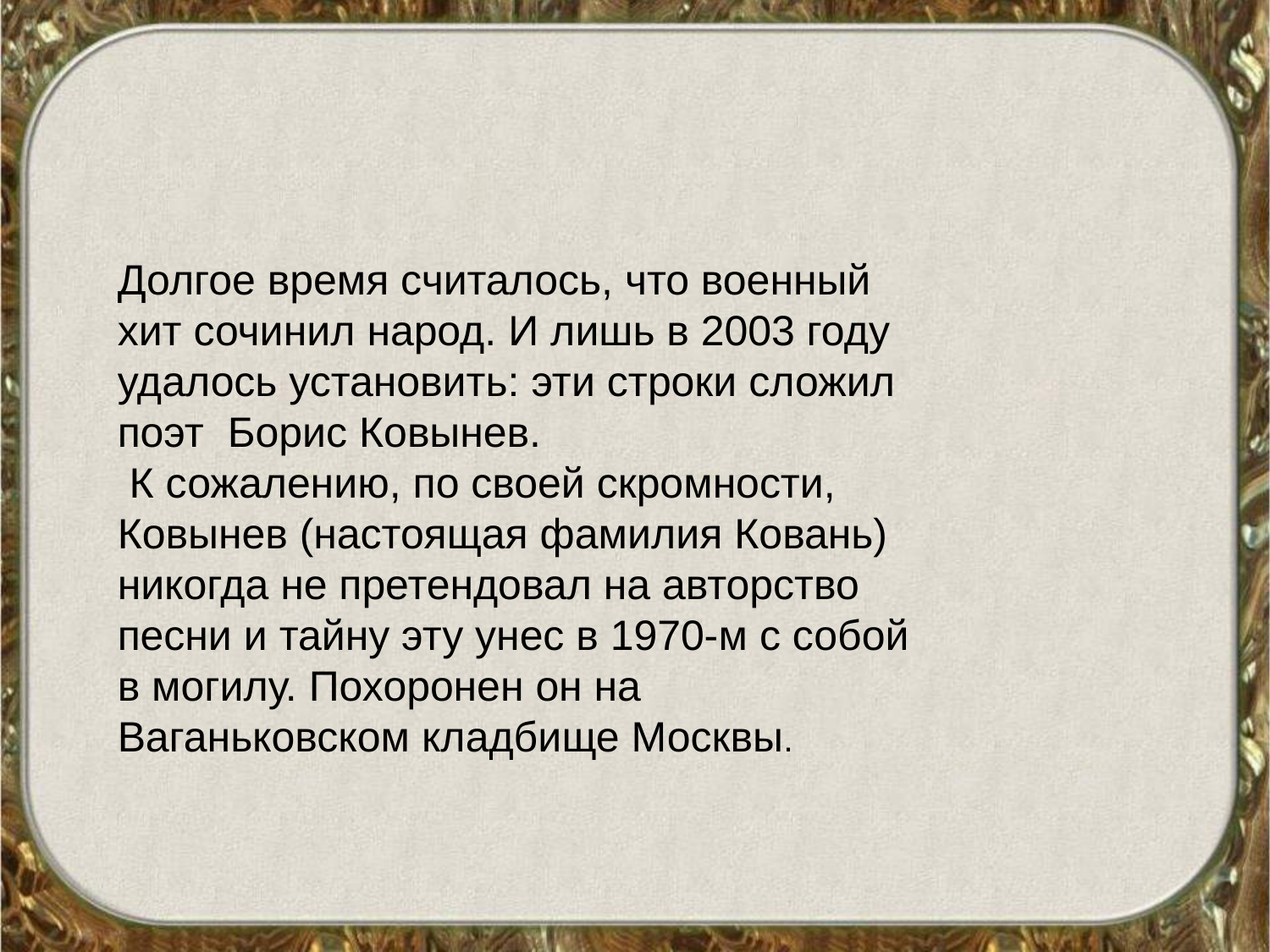

#

Долгое время считалось, что военный хит сочинил народ. И лишь в 2003 году удалось установить: эти строки сложил поэт  Борис Ковынев.
 К сожалению, по своей скромности, Ковынев (настоящая фамилия Ковань) никогда не претендовал на авторство песни и тайну эту унес в 1970-м с собой в могилу. Похоронен он на Ваганьковском кладбище Москвы.